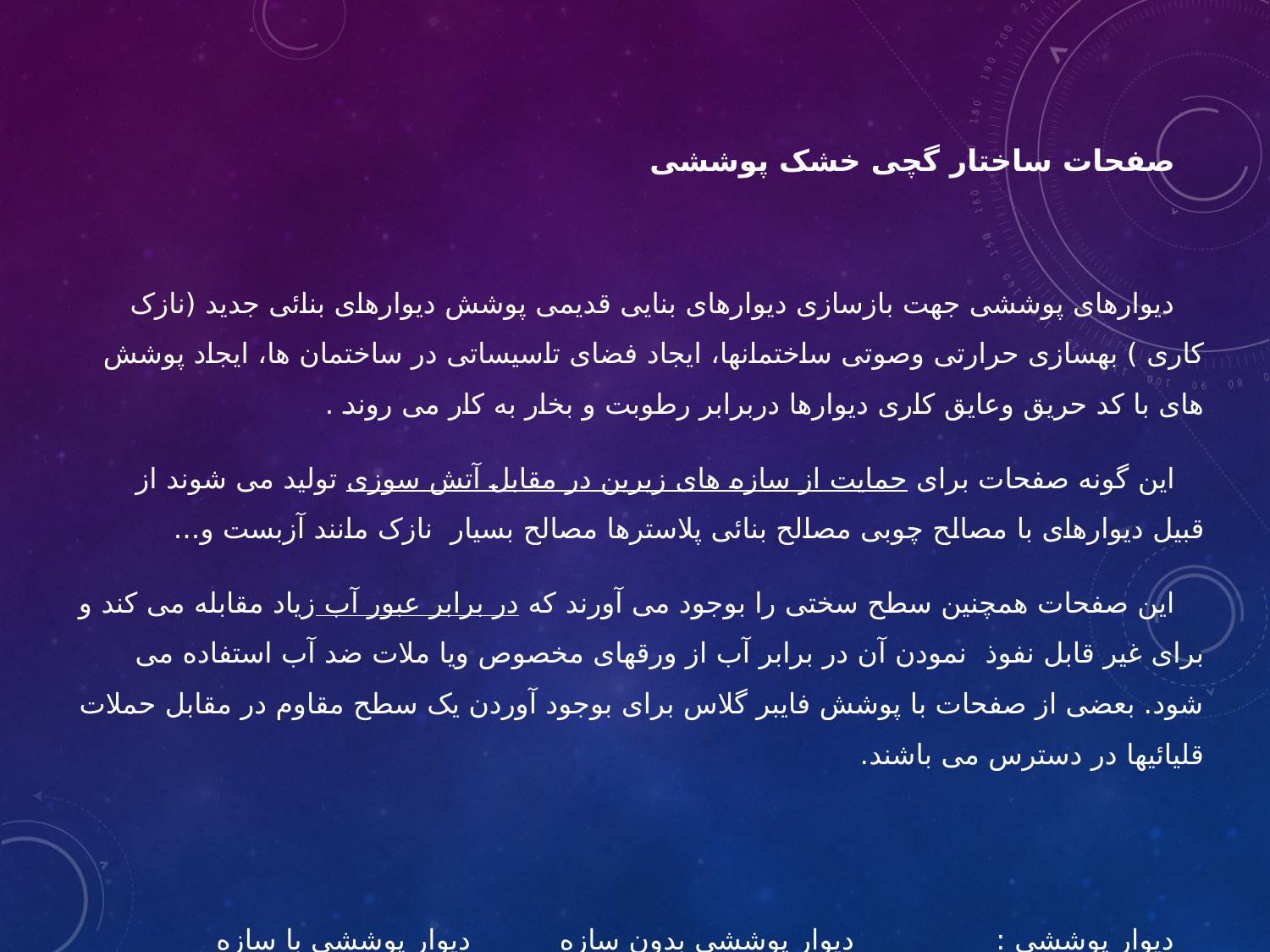

صفحات ساختار گچی خشک پوششی

دیوارهای پوششی جهت بازسازی دیوارهای بنایی قدیمی پوشش دیوارهای بنائی جدید (نازک کاری ) بهسازی حرارتی وصوتی ساختمانها، ایجاد فضای تاسیساتی در ساختمان ها، ایجاد پوشش های با کد حریق وعایق کاری دیوارها دربرابر رطوبت و بخار به کار می روند .
این گونه صفحات برای حمایت از سازه های زیرین در مقابل آتش سوزی تولید می شوند از قبیل دیوارهای با مصالح چوبی مصالح بنائی پلاسترها مصالح بسیار  نازک مانند آزبست و...
این صفحات همچنین سطح سختی را بوجود می آورند که در برابر عبور آب زیاد مقابله می کند و برای غیر قابل نفوذ  نمودن آن در برابر آب از ورقهای مخصوص ویا ملات ضد آب استفاده می شود. بعضی از صفحات با پوشش فایبر گلاس برای بوجود آوردن یک سطح مقاوم در مقابل حملات قلیائیها در دسترس می باشند.

ديوار پوششي :                ديوار پوششي بدون سازه          ديوار پوششي با سازه